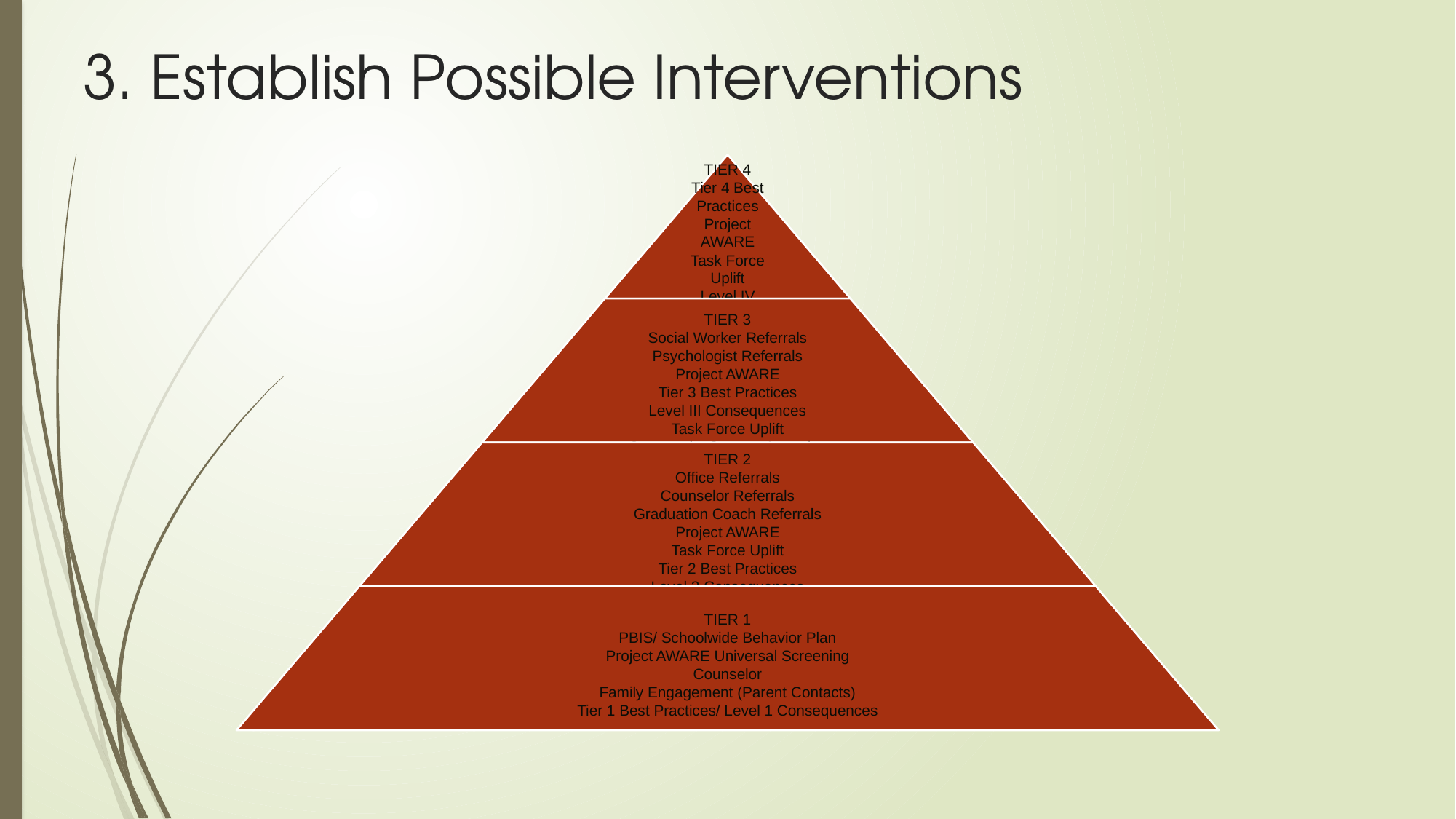

# 3. Establish Possible Interventions
TIER 4
Tier 4 Best Practices
Project AWARE
Task Force Uplift
Level IV Consequences
TIER 3
Social Worker Referrals
Psychologist Referrals
Project AWARE
Tier 3 Best Practices
Level III Consequences
Task Force Uplift
Community Support Agencies
TIER 2
Office Referrals
Counselor Referrals
Graduation Coach Referrals
Project AWARE
Task Force Uplift
Tier 2 Best Practices
Level 2 Consequences
TIER 1
PBIS/ Schoolwide Behavior Plan
Project AWARE Universal Screening
Counselor
Family Engagement (Parent Contacts)
Tier 1 Best Practices/ Level 1 Consequences